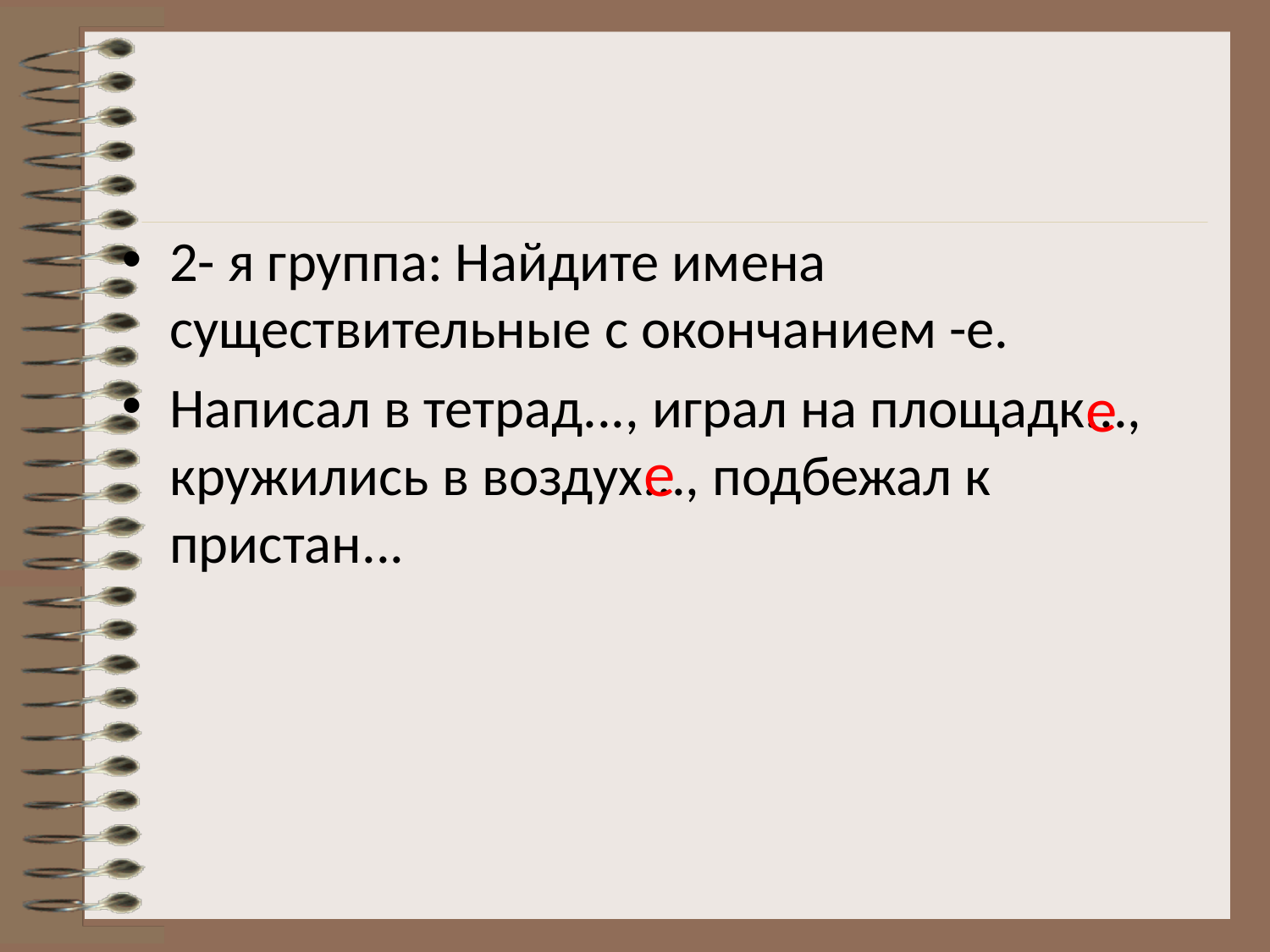

#
2- я группа: Найдите имена существительные с окончанием -е.
Написал в тетрад..., играл на площадк..., кружились в воздух..., подбежал к пристан...

е
е